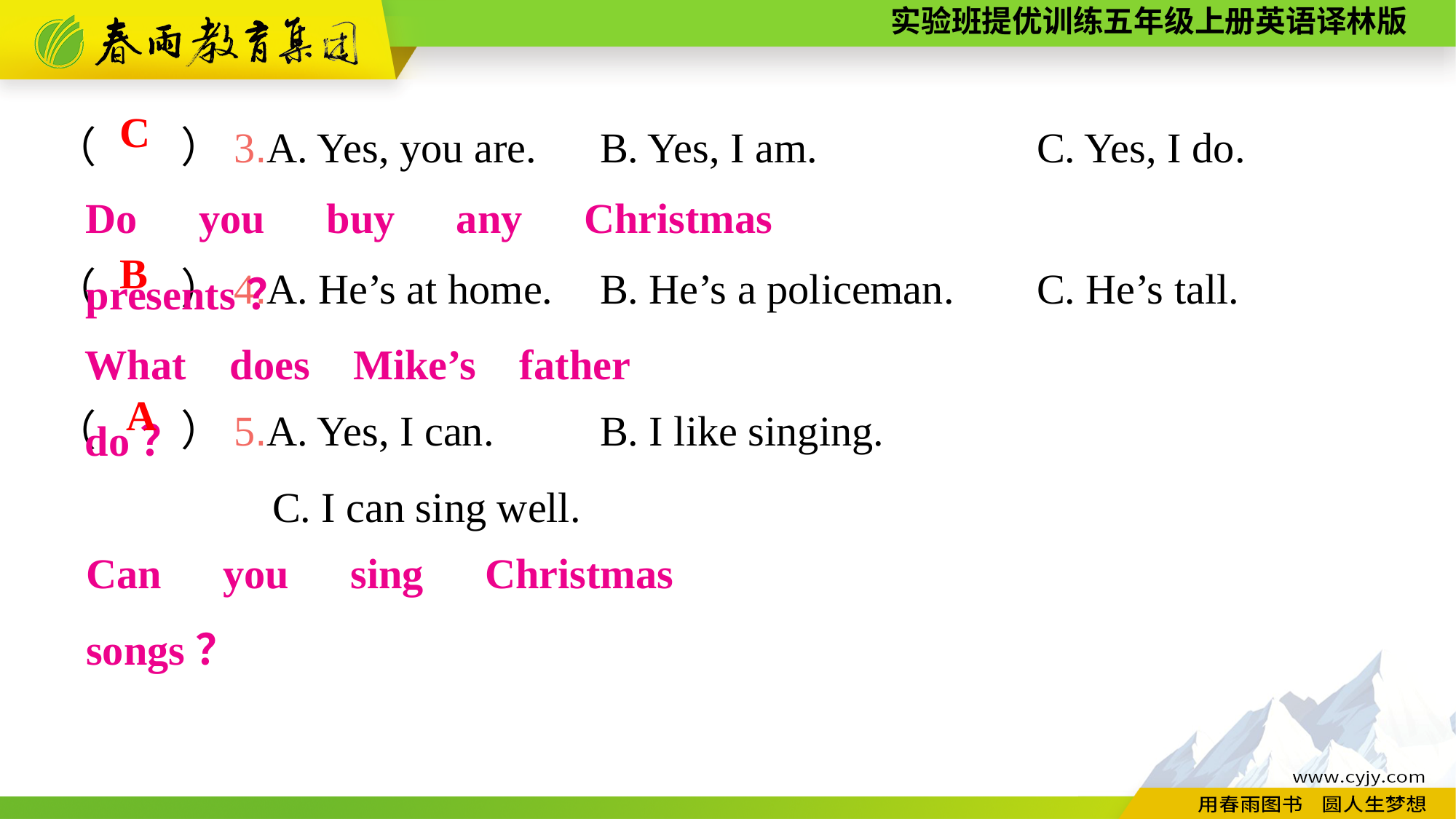

（　　）3.A. Yes, you are.	B. Yes, I am.	　		C. Yes, I do.

（　　）4.A. He’s at home.	B. He’s a policeman.	C. He’s tall.

（　　）5.A. Yes, I can.	B. I like singing.
		C. I can sing well.
C
Do you buy any Christmas presents？
B
What does Mike’s father do？
A
Can you sing Christmas songs？